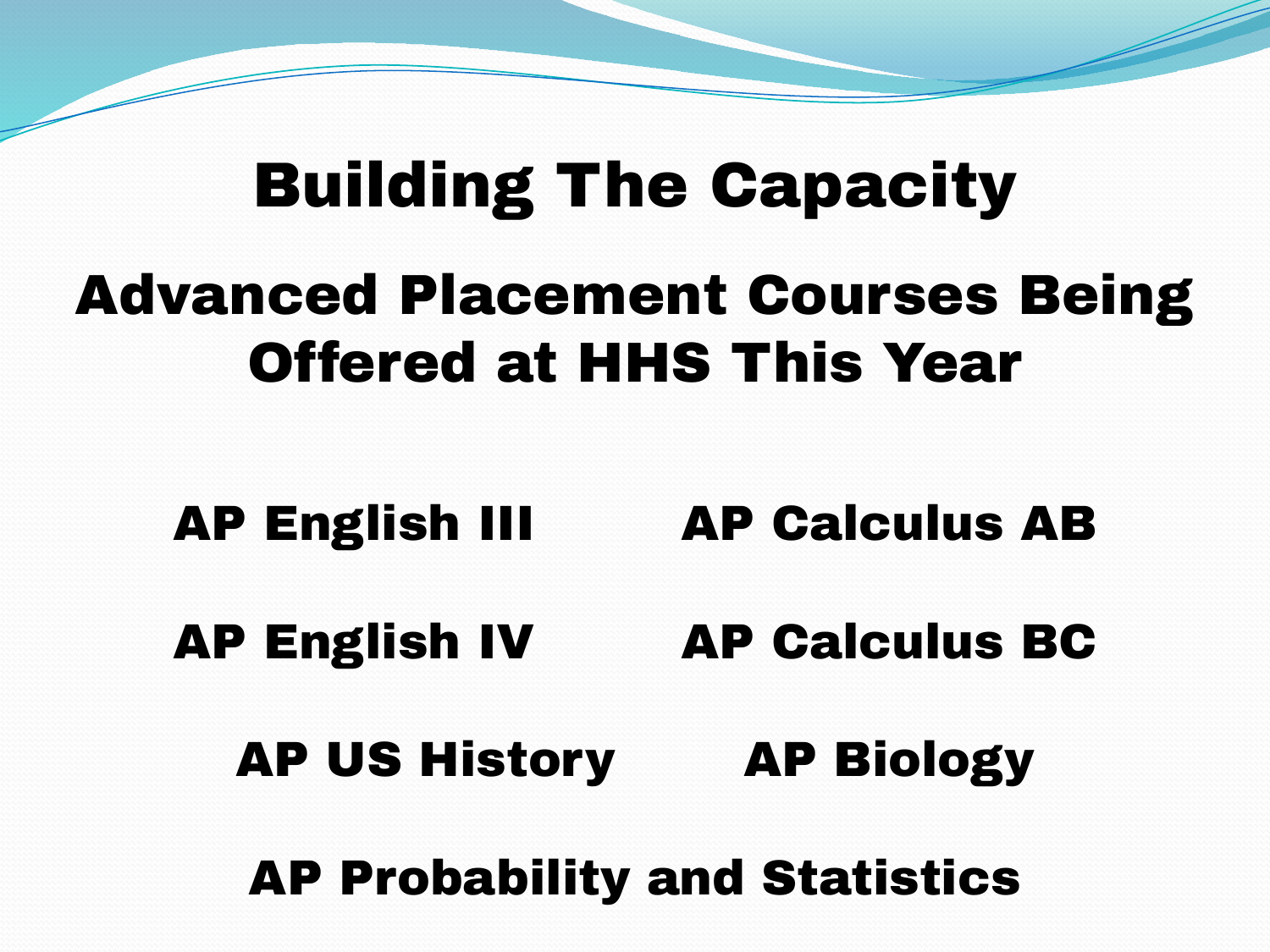

Building The Capacity

Advanced Placement Courses Being Offered at HHS This Year

AP English III		AP Calculus AB

AP English IV		AP Calculus BC

AP US History		AP Biology

AP Probability and Statistics